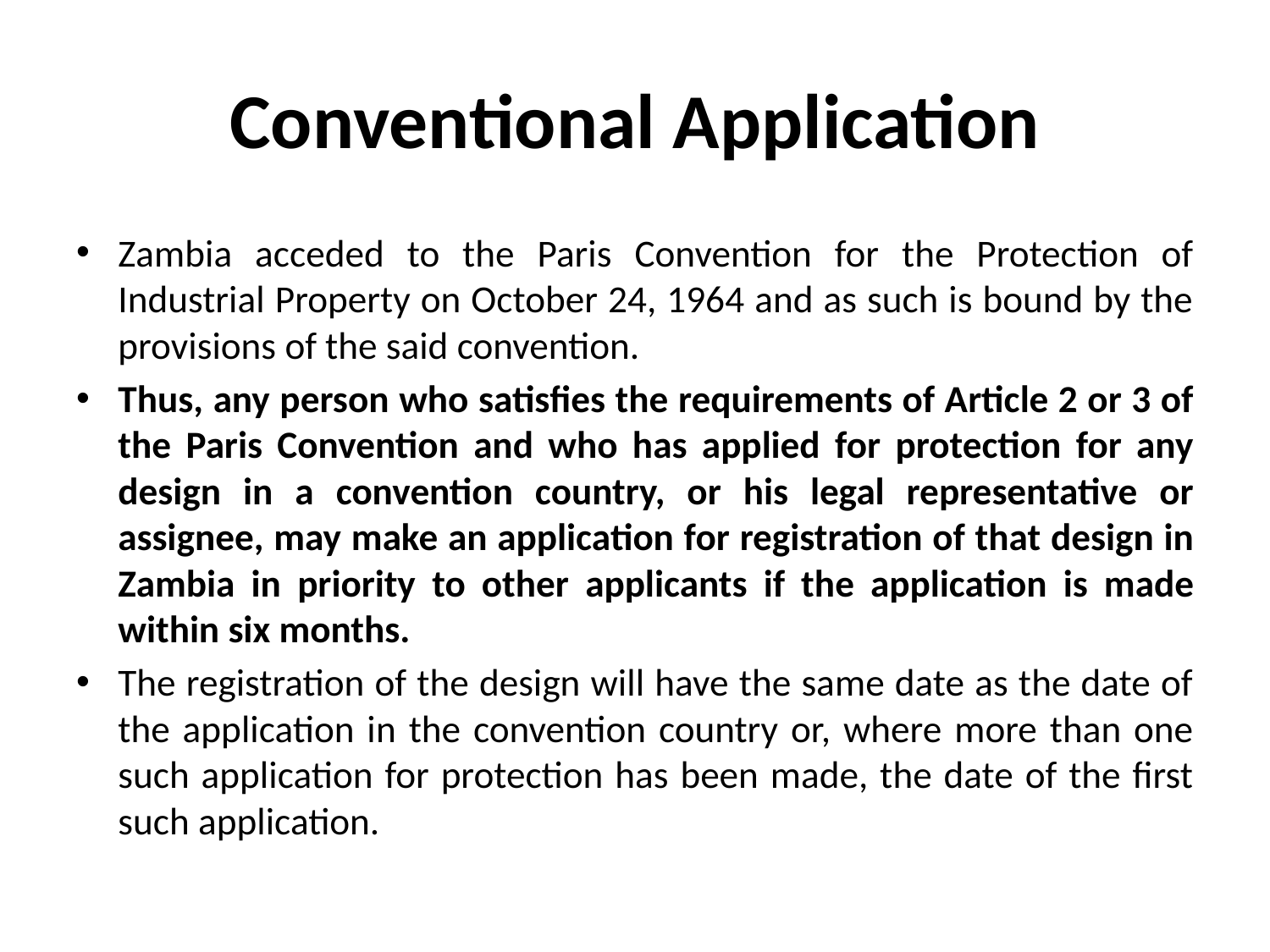

# Conventional Application
Zambia acceded to the Paris Convention for the Protection of Industrial Property on October 24, 1964 and as such is bound by the provisions of the said convention.
Thus, any person who satisfies the requirements of Article 2 or 3 of the Paris Convention and who has applied for protection for any design in a convention country, or his legal representative or assignee, may make an application for registration of that design in Zambia in priority to other applicants if the application is made within six months.
The registration of the design will have the same date as the date of the application in the convention country or, where more than one such application for protection has been made, the date of the first such application.